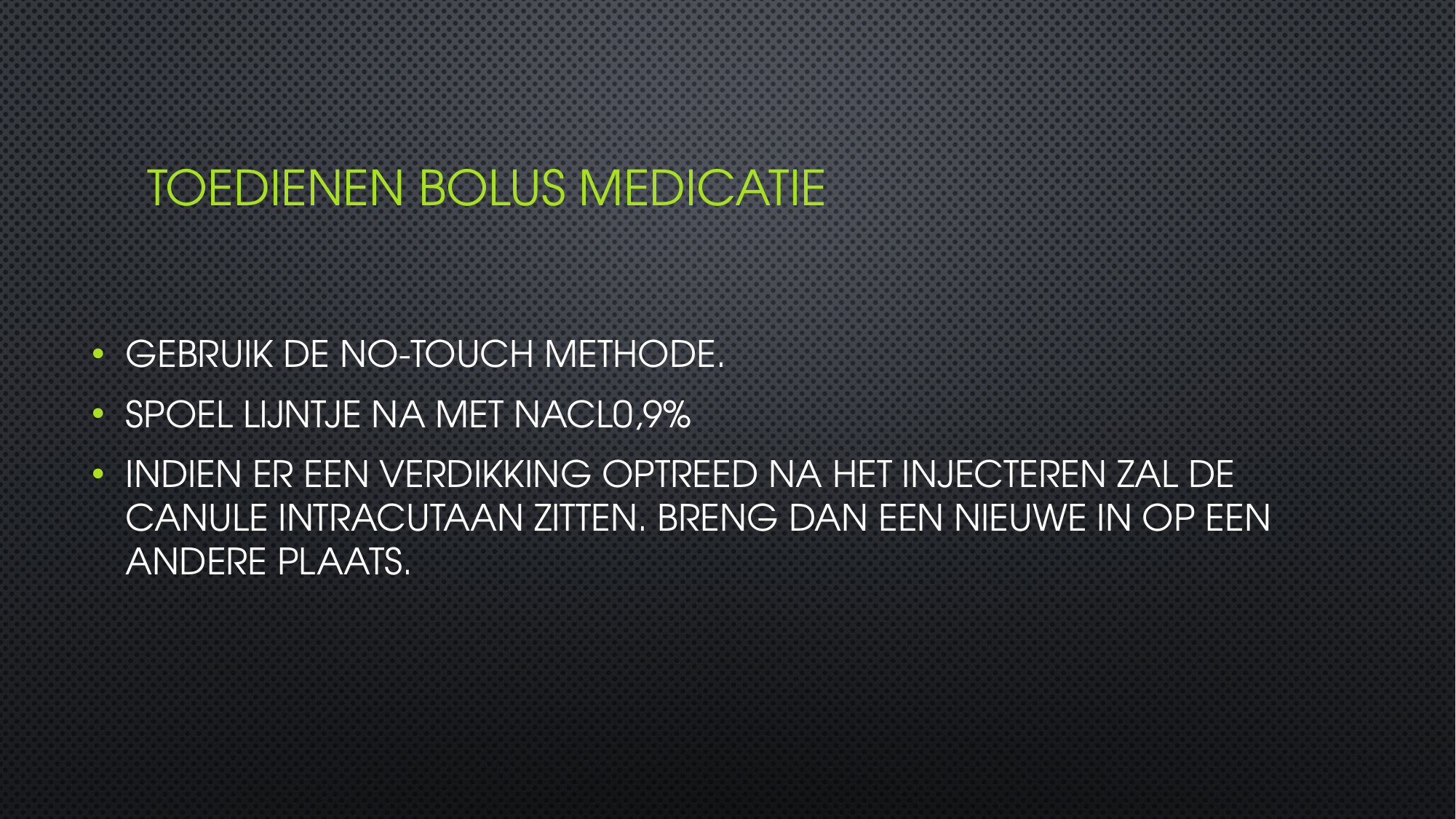

# Toedienen bolus medicatie
Gebruik de No-touch methode.
Spoel lijntje na met nacl0,9%
Indien er een verdikking optreed na het injecteren zal de canule intracutaan zitten. Breng dan een nieuwe in op een andere plaats.